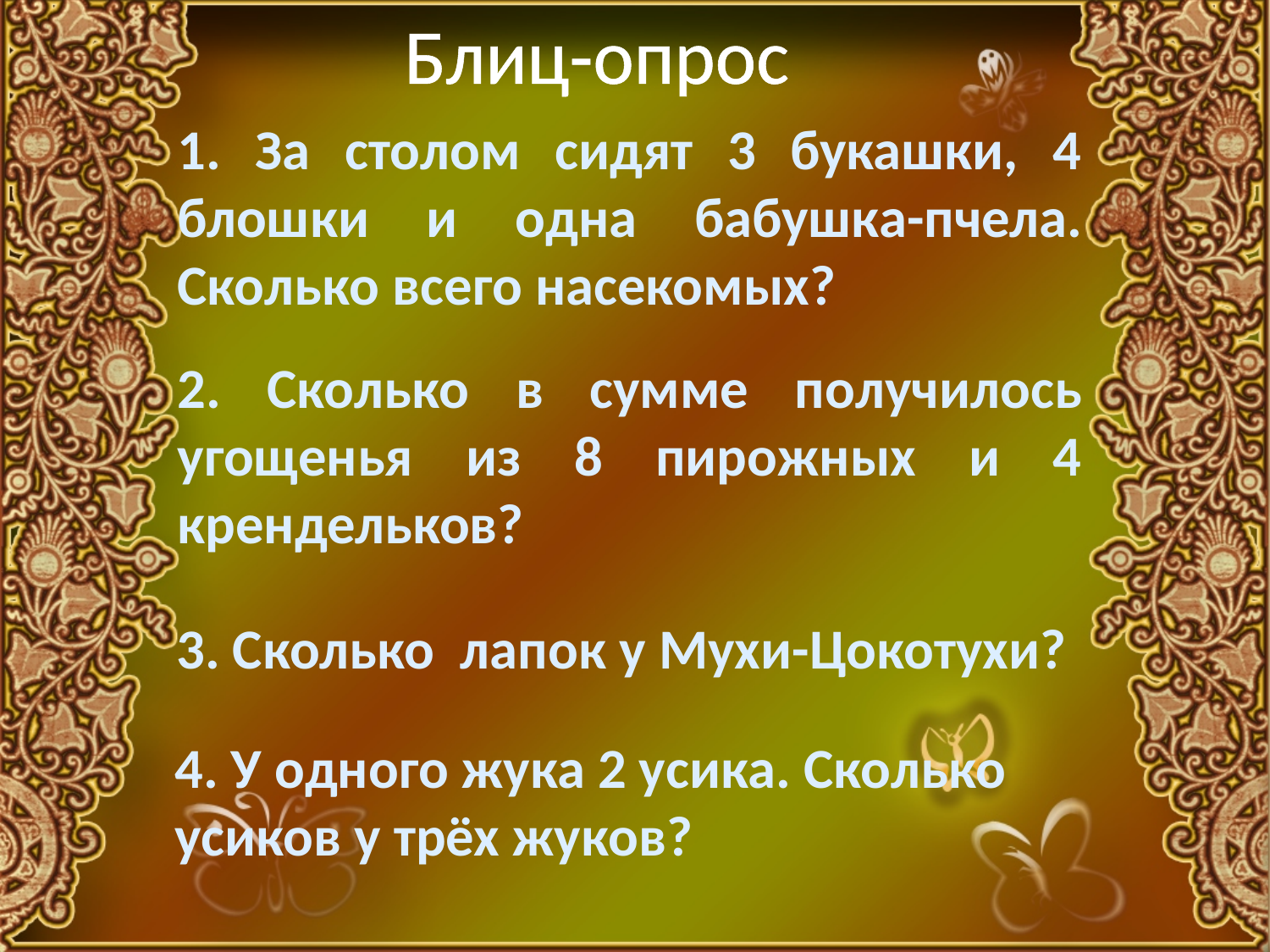

Блиц-опрос
1. За столом сидят 3 букашки, 4 блошки и одна бабушка-пчела. Сколько всего насекомых?
2. Сколько в сумме получилось угощенья из 8 пирожных и 4 крендельков?
3. Сколько  лапок у Мухи-Цокотухи?
4. У одного жука 2 усика. Сколько усиков у трёх жуков?